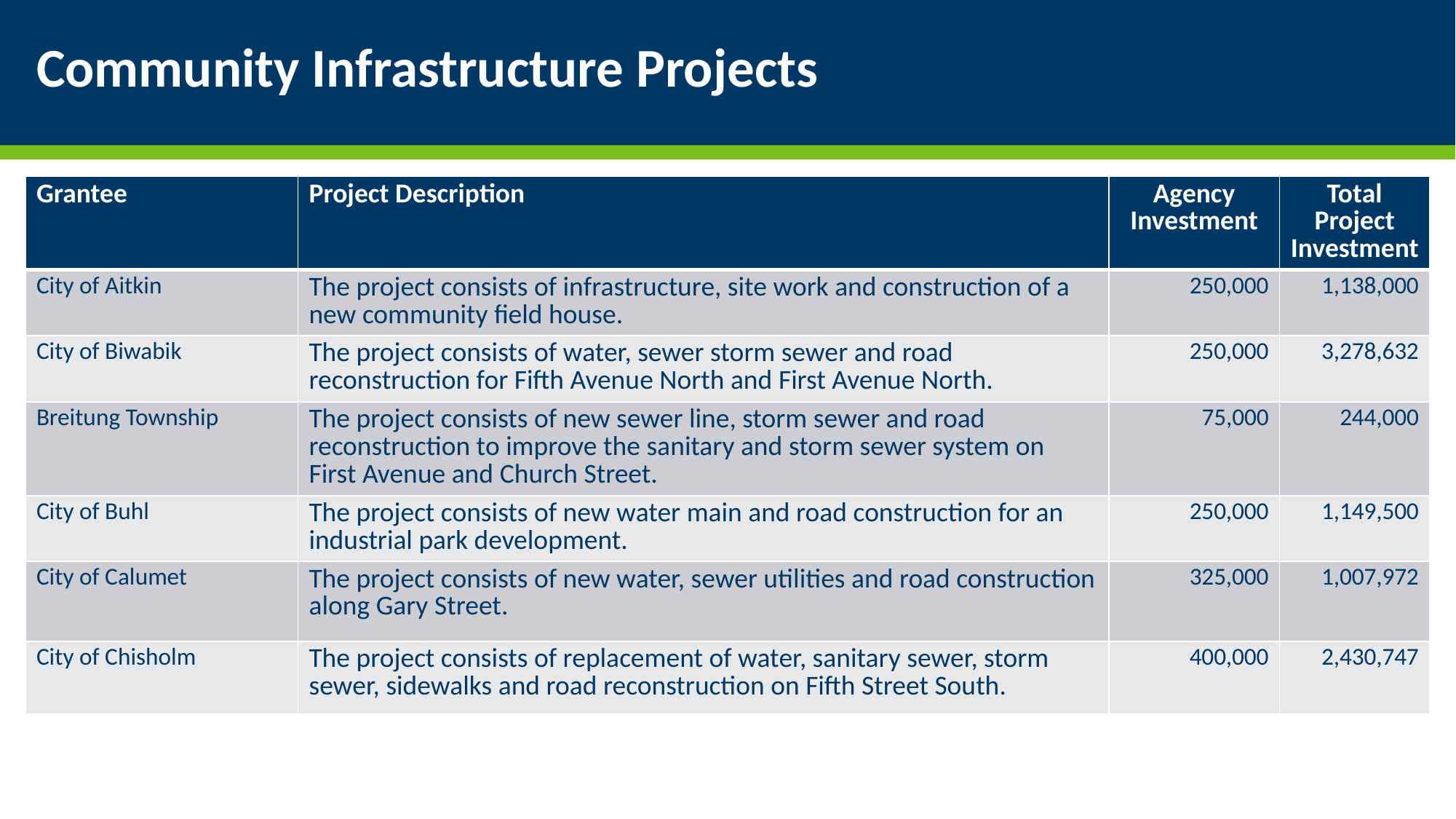

# Community Infrastructure Projects
| Grantee | Project Description | Agency Investment | Total Project Investment |
| --- | --- | --- | --- |
| City of Aitkin | The project consists of infrastructure, site work and construction of a new community field house. | 250,000 | 1,138,000 |
| City of Biwabik | The project consists of water, sewer storm sewer and road reconstruction for Fifth Avenue North and First Avenue North. | 250,000 | 3,278,632 |
| Breitung Township | The project consists of new sewer line, storm sewer and road reconstruction to improve the sanitary and storm sewer system on First Avenue and Church Street. | 75,000 | 244,000 |
| City of Buhl | The project consists of new water main and road construction for an industrial park development. | 250,000 | 1,149,500 |
| City of Calumet | The project consists of new water, sewer utilities and road construction along Gary Street. | 325,000 | 1,007,972 |
| City of Chisholm | The project consists of replacement of water, sanitary sewer, storm sewer, sidewalks and road reconstruction on Fifth Street South. | 400,000 | 2,430,747 |